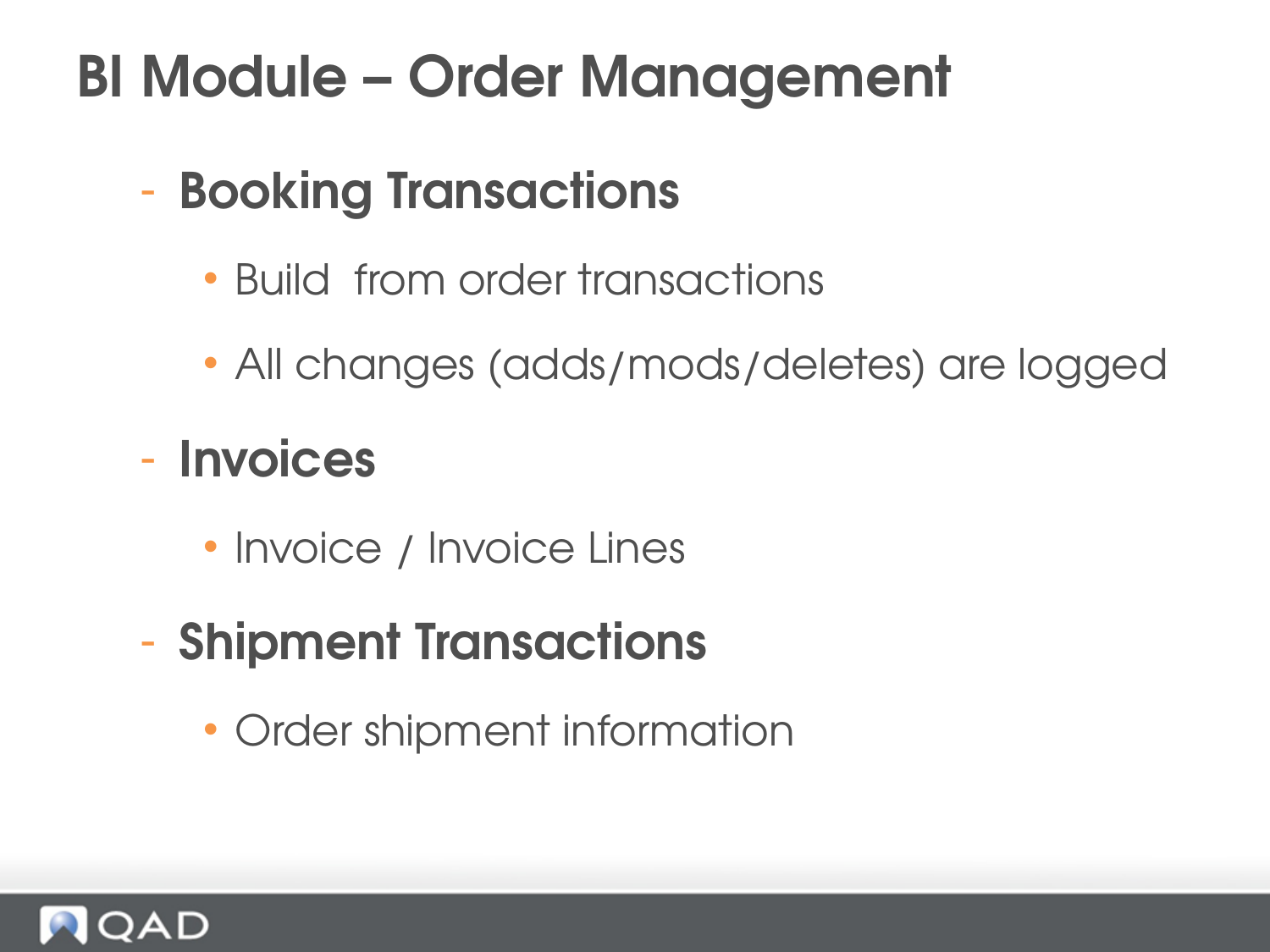

# BI Module – Order Management
Booking Transactions
Build  from order transactions
All changes (adds/mods/deletes) are logged
Invoices
Invoice / Invoice Lines
Shipment Transactions
Order shipment information